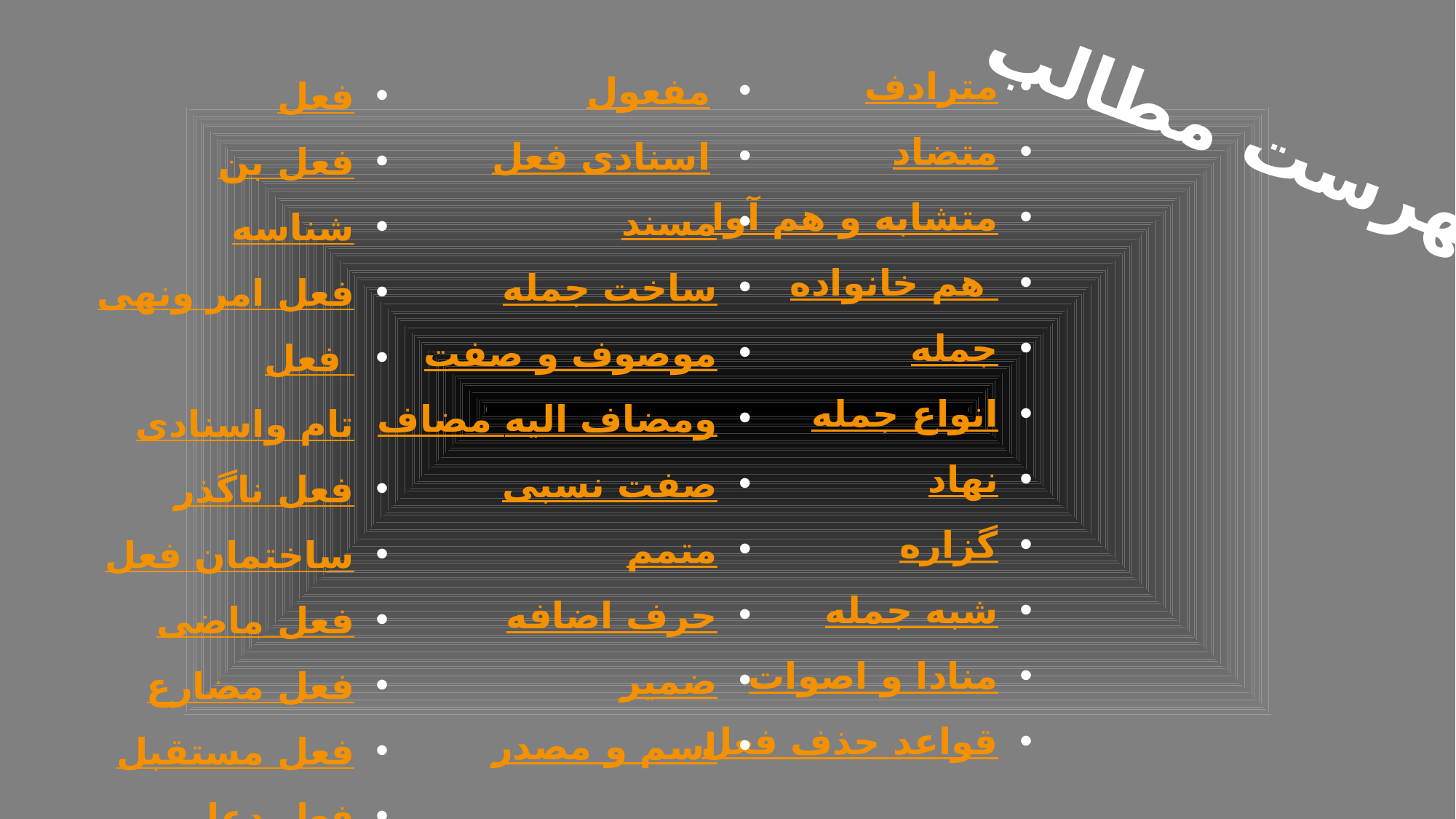

مترادف
متضاد
متشابه و هم آوا
هم خانواده
جمله
انواع جمله
نهاد
گزاره
شبه جمله
منادا و اصوات
قواعد حذف فعل
مفعول
فعل اسنادی
مسند
ساخت جمله
موصوف و صفت
مضاف ومضاف الیه
صفت نسبی
متمم
حرف اضافه
ضمیر
اسم و مصدر

فعل
بن فعل
شناسه
فعل امر ونهی
فعل تام واسنادی
فعل ناگذر
ساختمان فعل
فعل ماضی
فعل مضارع
فعل مستقبل
فعل دعایی

فهرست مطالب